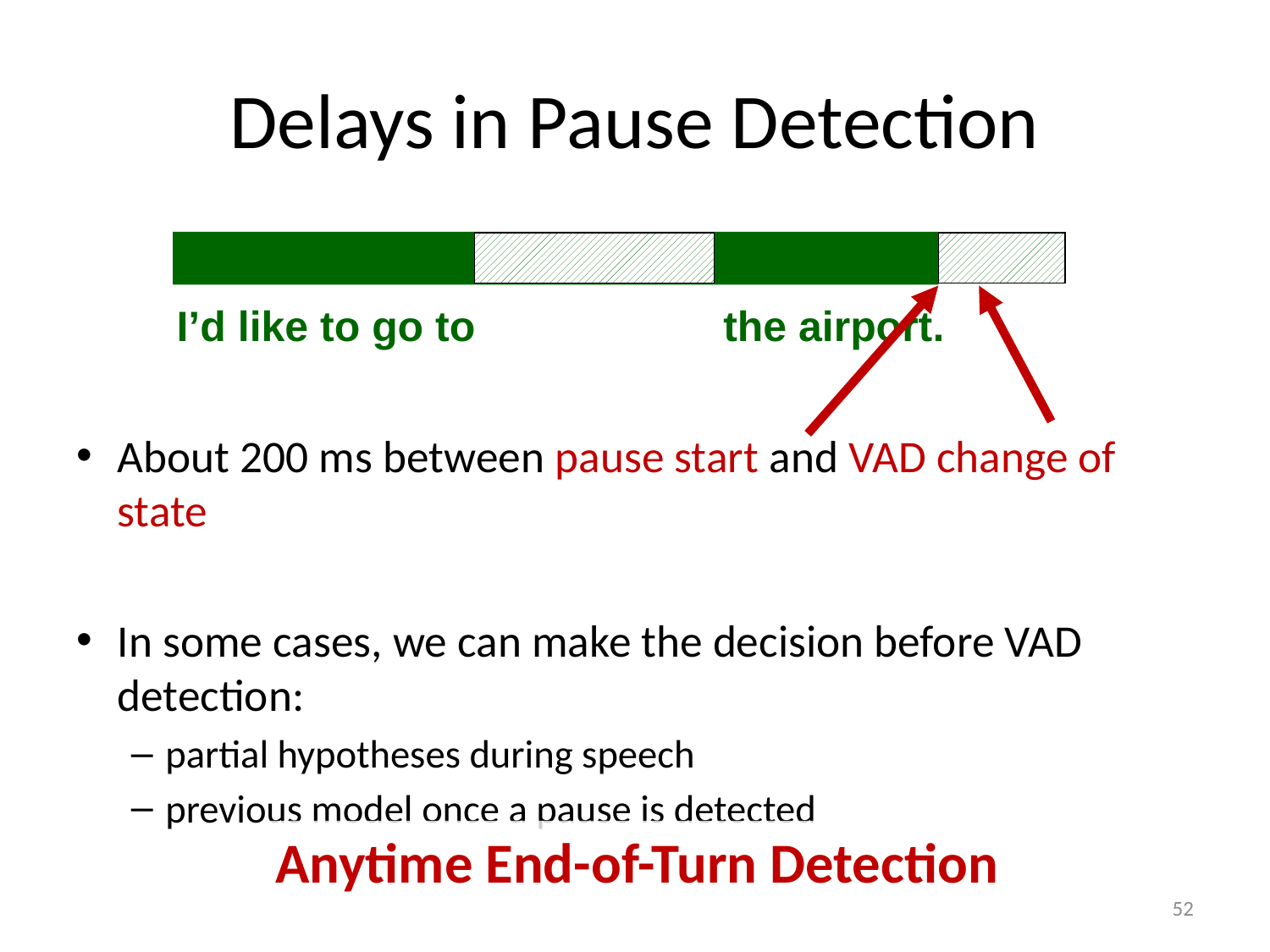

# Delays in Pause Detection

I’d like to go to                     the airport.

About 200 ms between pause start and VAD change of state

In some cases, we can make the decision before VAD detection:
partial hypotheses during speech
previous model once a pause is detected

Anytime End-of-Turn Detection
52